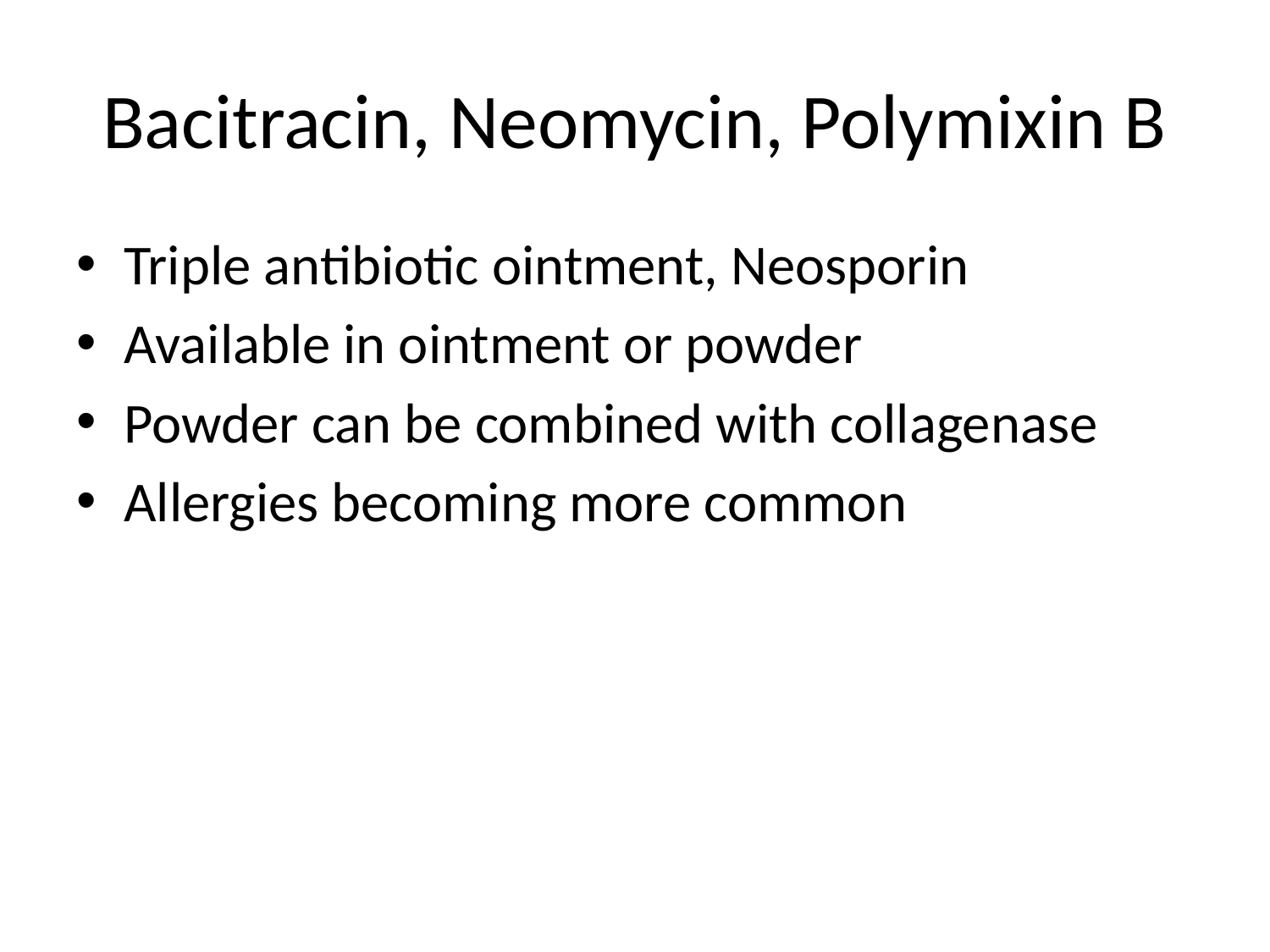

# Bacitracin, Neomycin, Polymixin B
Triple antibiotic ointment, Neosporin
Available in ointment or powder
Powder can be combined with collagenase
Allergies becoming more common